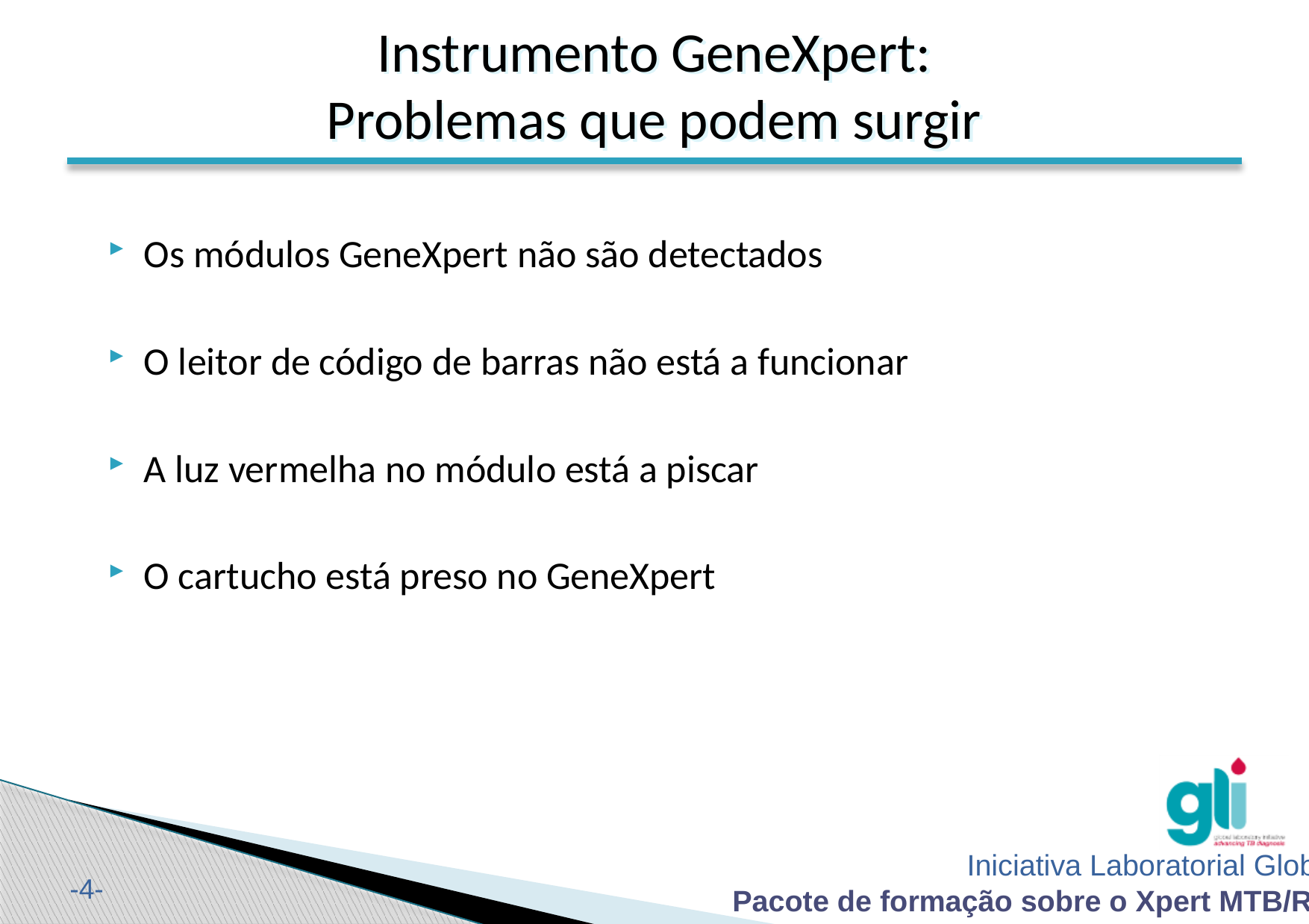

Instrumento GeneXpert:
Problemas que podem surgir
Os módulos GeneXpert não são detectados

O leitor de código de barras não está a funcionar

A luz vermelha no módulo está a piscar

O cartucho está preso no GeneXpert